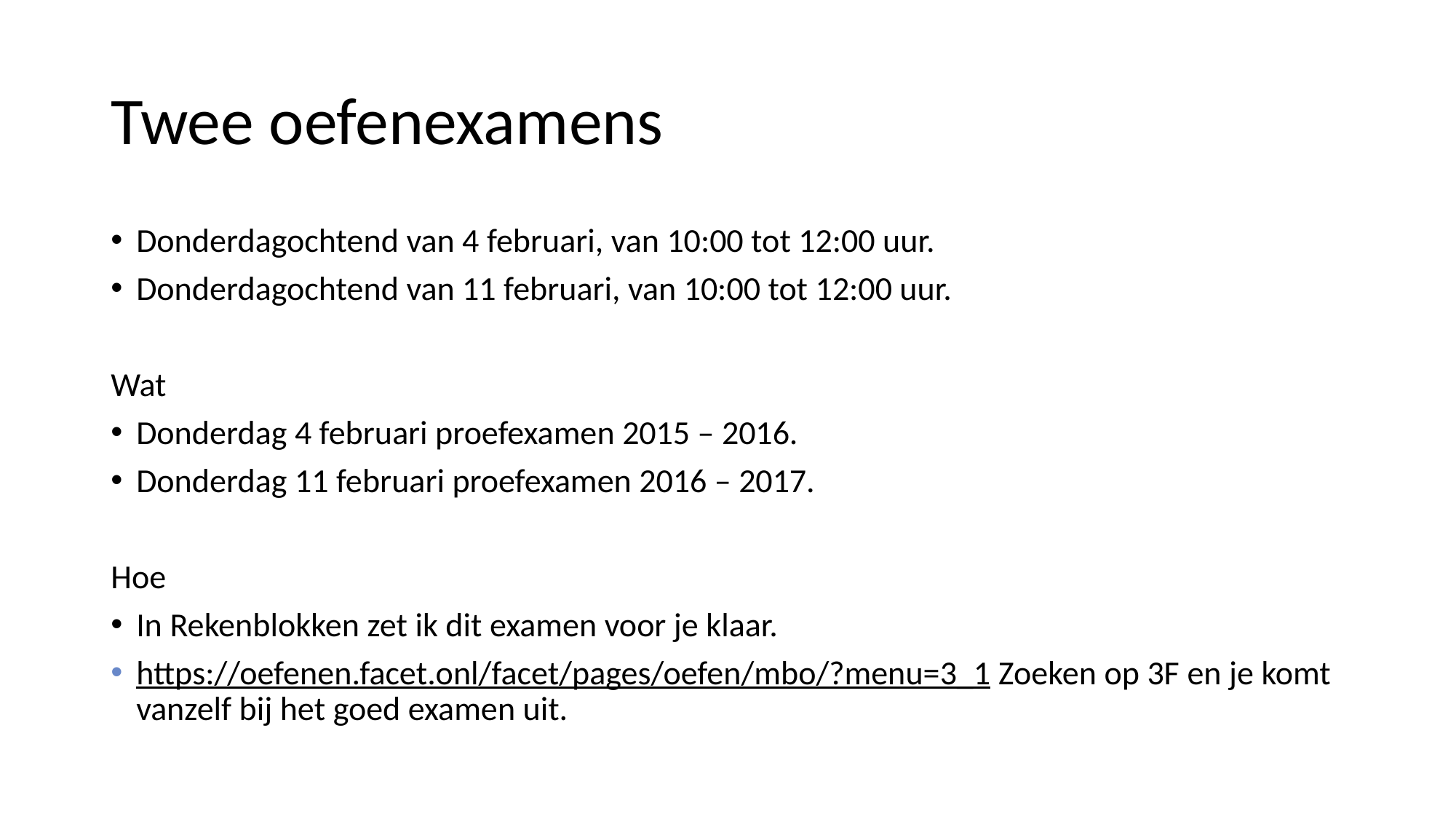

# Twee oefenexamens
Donderdagochtend van 4 februari, van 10:00 tot 12:00 uur.
Donderdagochtend van 11 februari, van 10:00 tot 12:00 uur.

Wat
Donderdag 4 februari proefexamen 2015 – 2016.
Donderdag 11 februari proefexamen 2016 – 2017.

Hoe
In Rekenblokken zet ik dit examen voor je klaar.
https://oefenen.facet.onl/facet/pages/oefen/mbo/?menu=3_1 Zoeken op 3F en je komt vanzelf bij het goed examen uit.